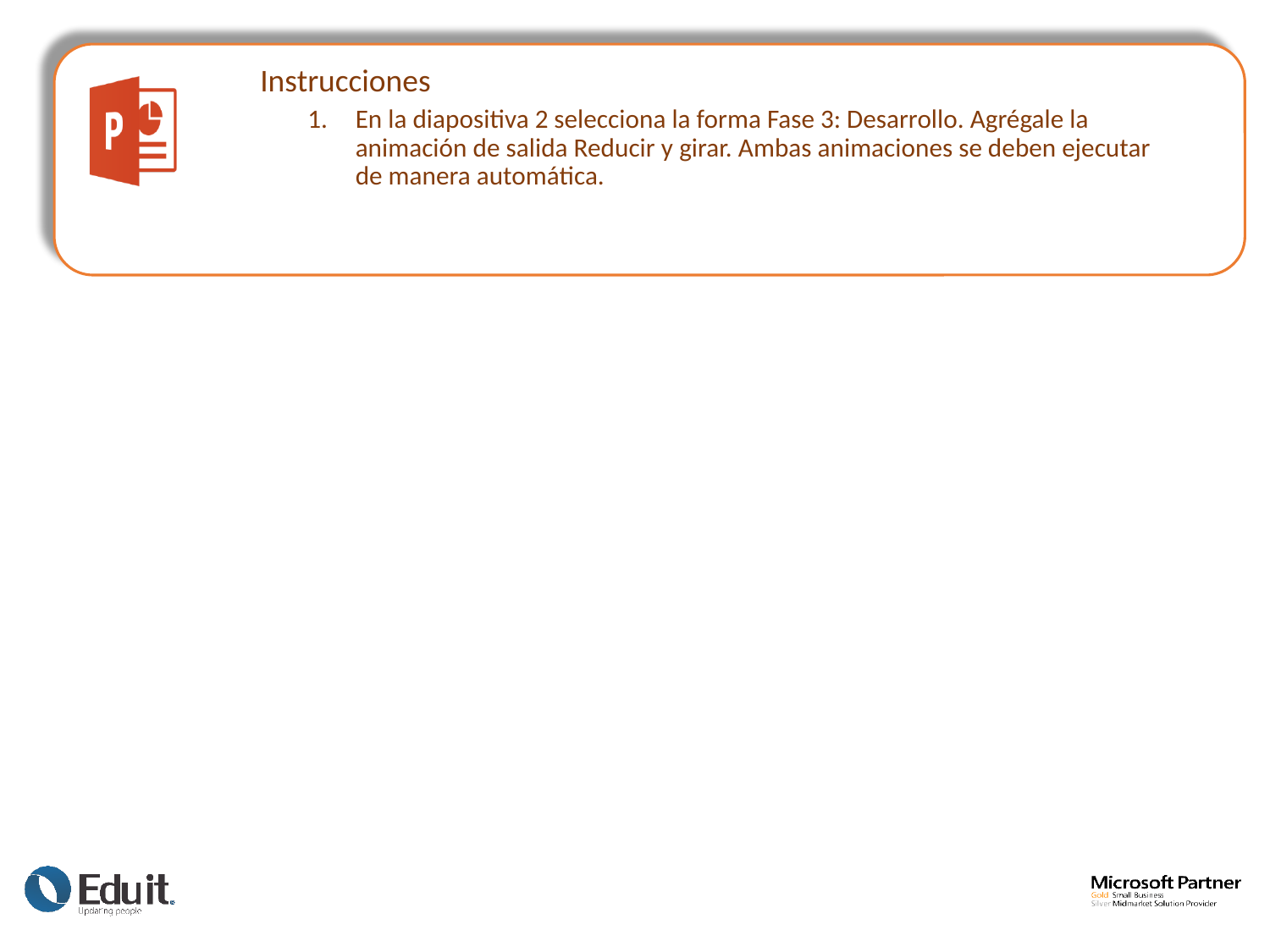

Instrucciones
En la diapositiva 2 selecciona la forma Fase 3: Desarrollo. Agrégale la animación de salida Reducir y girar. Ambas animaciones se deben ejecutar de manera automática.